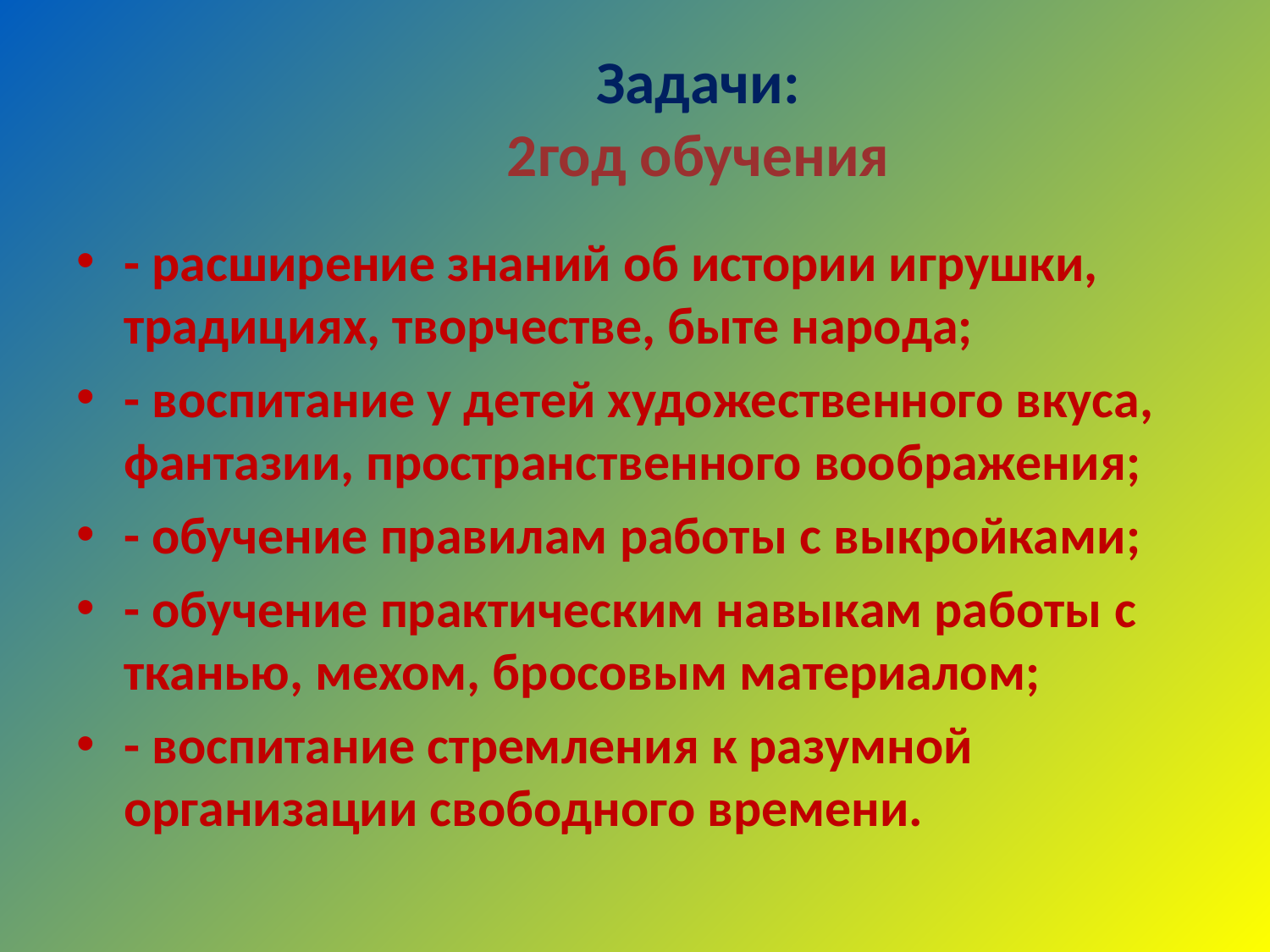

# Задачи: 2год обучения
- расширение знаний об истории игрушки, традициях, творчестве, быте народа;
- воспитание у детей художественного вкуса, фантазии, пространственного воображения;
- обучение правилам работы с выкройками;
- обучение практическим навыкам работы с тканью, мехом, бросовым материалом;
- воспитание стремления к разумной организации свободного времени.